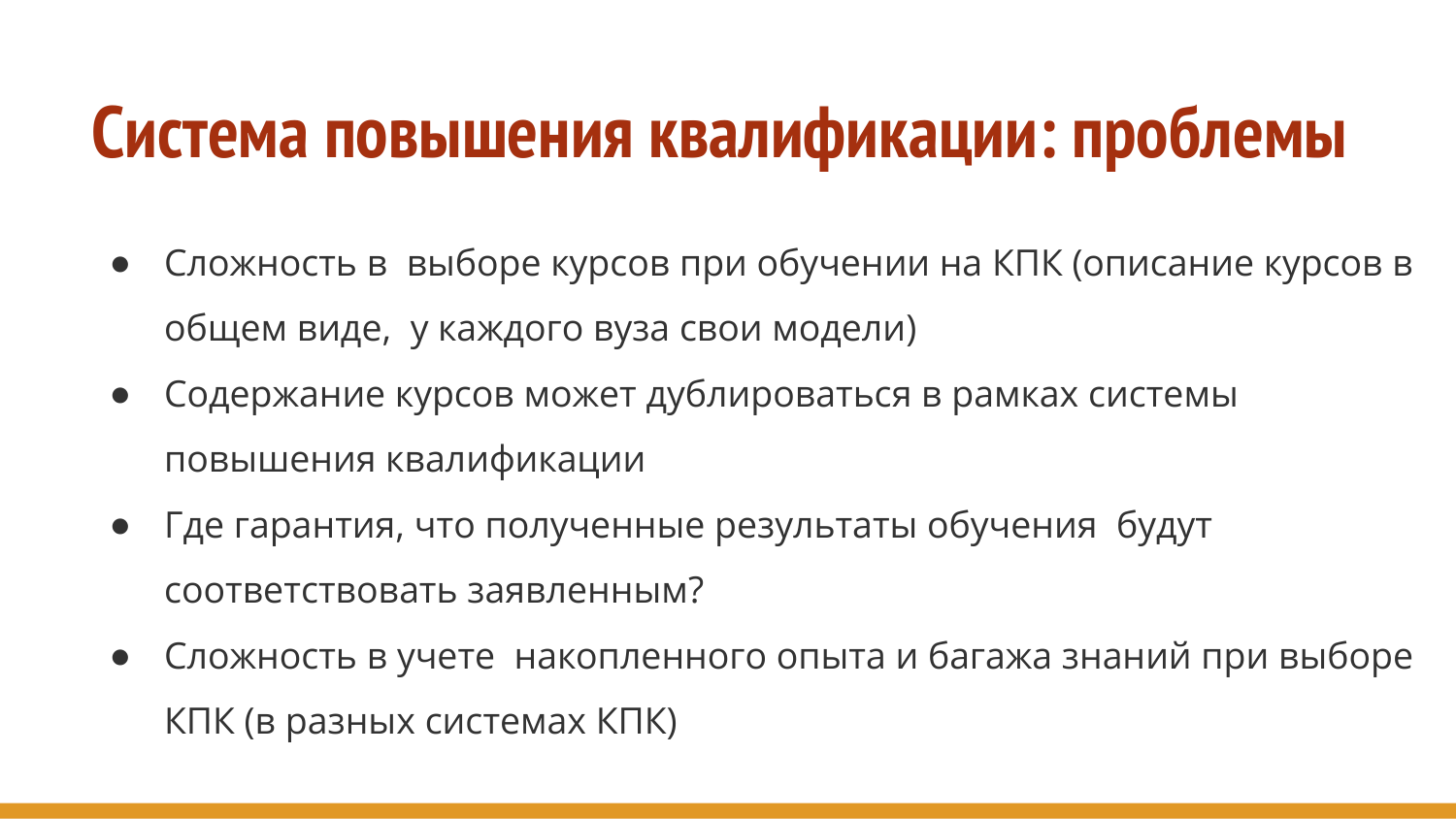

# Система повышения квалификации: проблемы
Сложность в  выборе курсов при обучении на КПК (описание курсов в общем виде,  у каждого вуза свои модели)
Содержание курсов может дублироваться в рамках системы повышения квалификации
Где гарантия, что полученные результаты обучения  будут соответствовать заявленным?
Сложность в учете  накопленного опыта и багажа знаний при выборе КПК (в разных системах КПК)